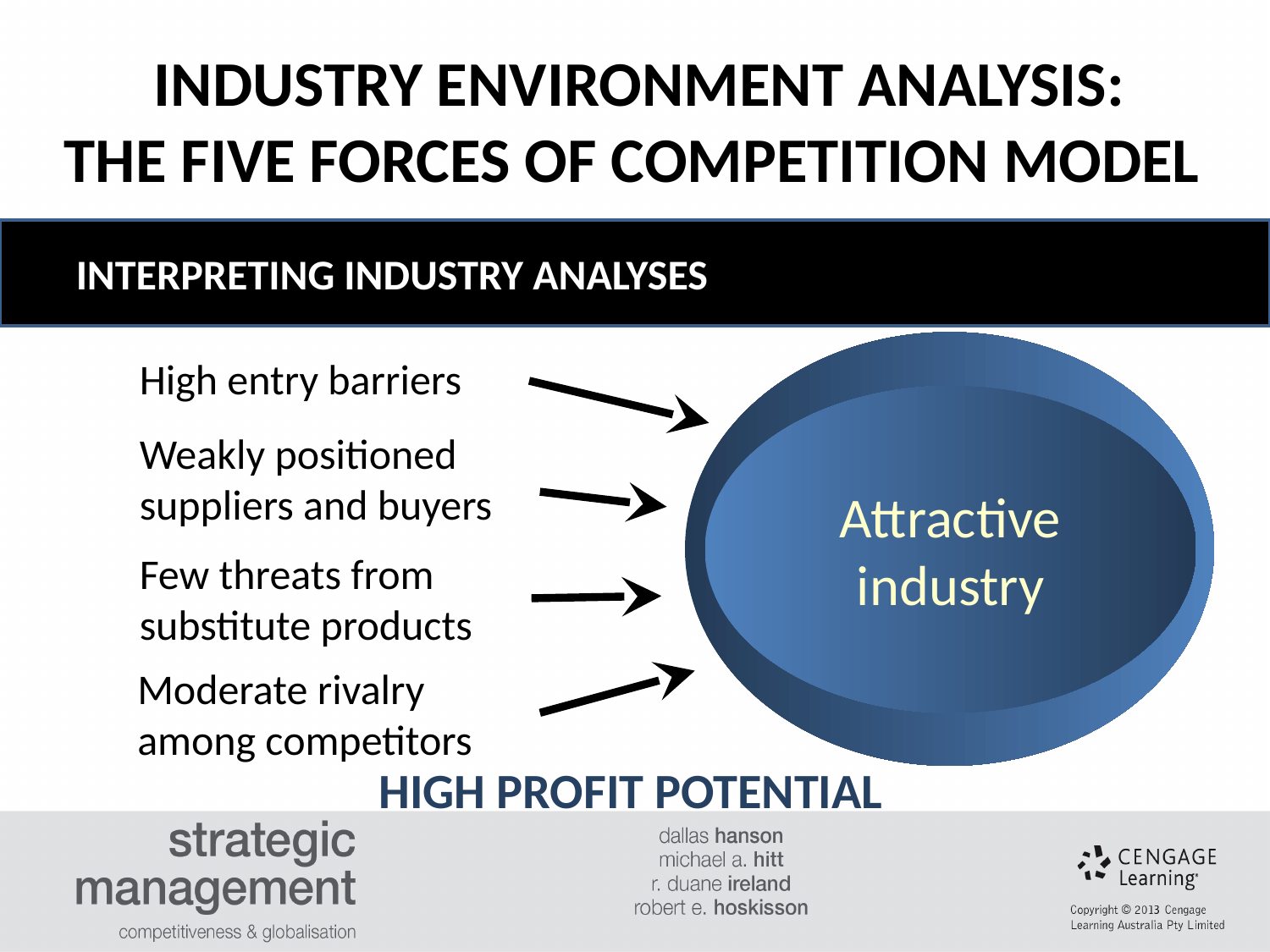

INDUSTRY ENVIRONMENT ANALYSIS:
THE FIVE FORCES OF COMPETITION MODEL
#
INTERPRETING INDUSTRY ANALYSES

Attractive
industry
High entry barriers

Weakly positioned suppliers and buyers

Few threats from substitute products

Moderate rivalry
among competitors

HIGH PROFIT POTENTIAL